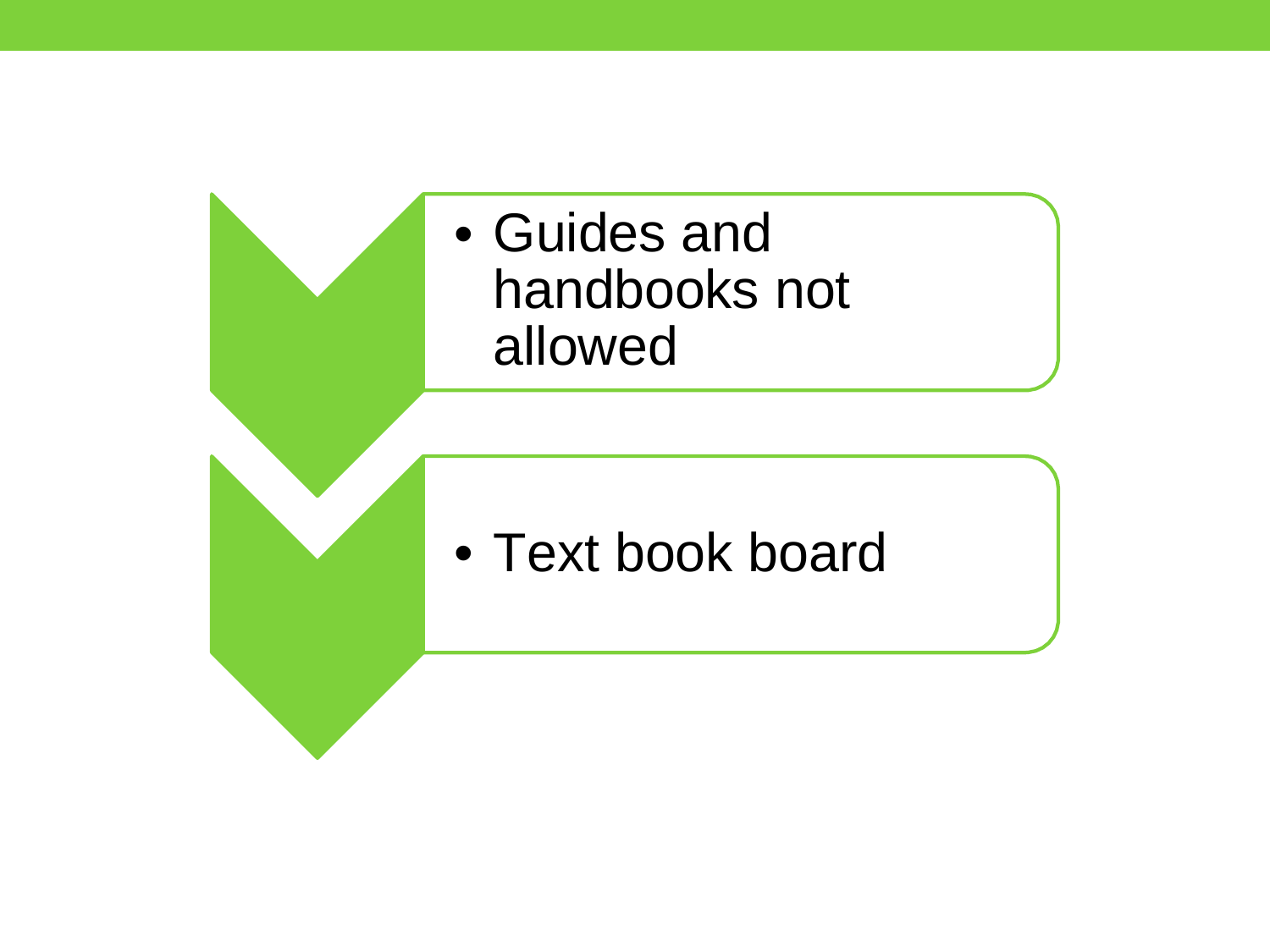

•
Guides and handbooks not allowed

•
Text book board